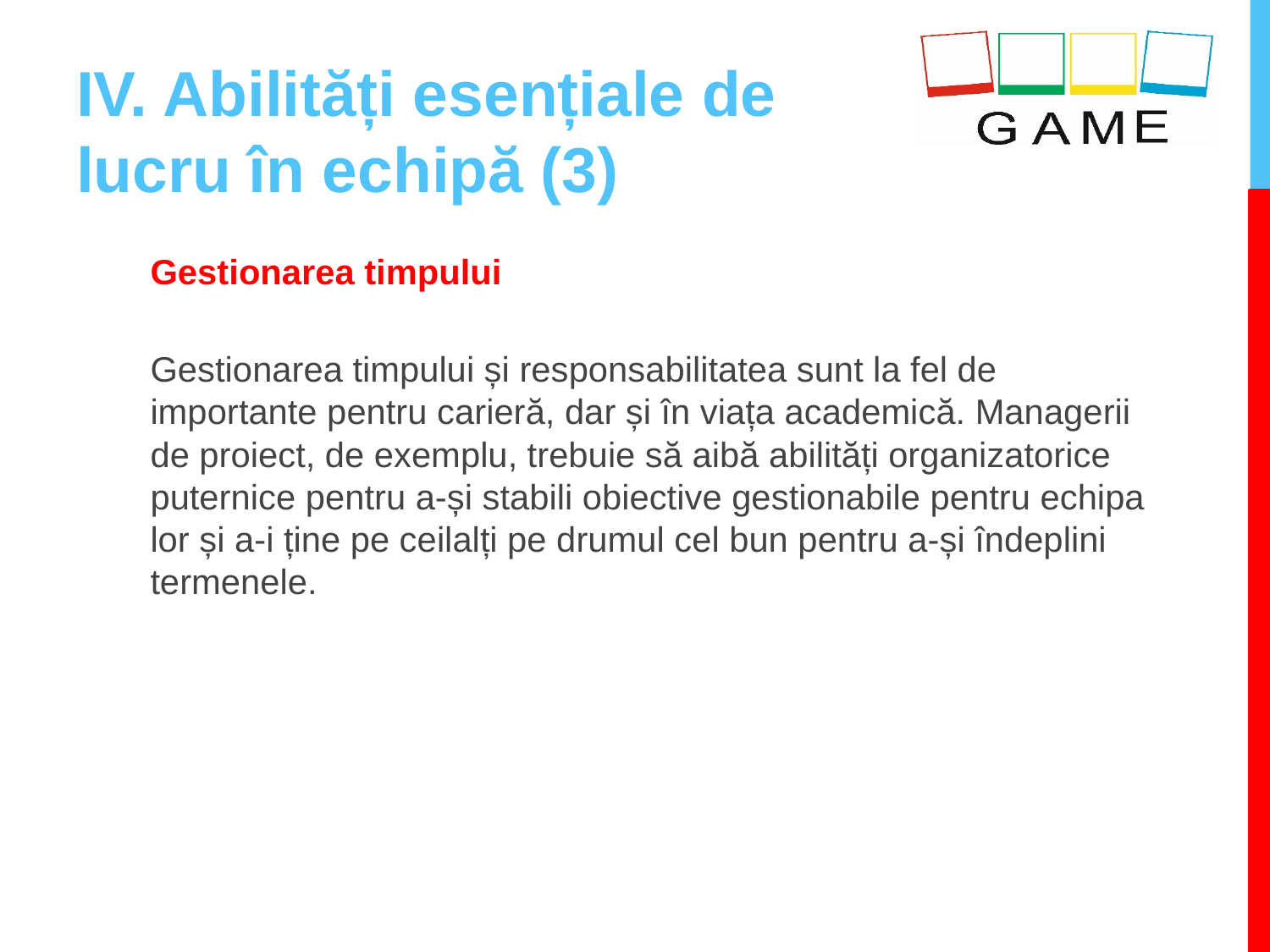

# IV. Abilități esențiale de lucru în echipă (3)
Gestionarea timpului

Gestionarea timpului și responsabilitatea sunt la fel de importante pentru carieră, dar și în viața academică. Managerii de proiect, de exemplu, trebuie să aibă abilități organizatorice puternice pentru a-și stabili obiective gestionabile pentru echipa lor și a-i ține pe ceilalți pe drumul cel bun pentru a-și îndeplini termenele.